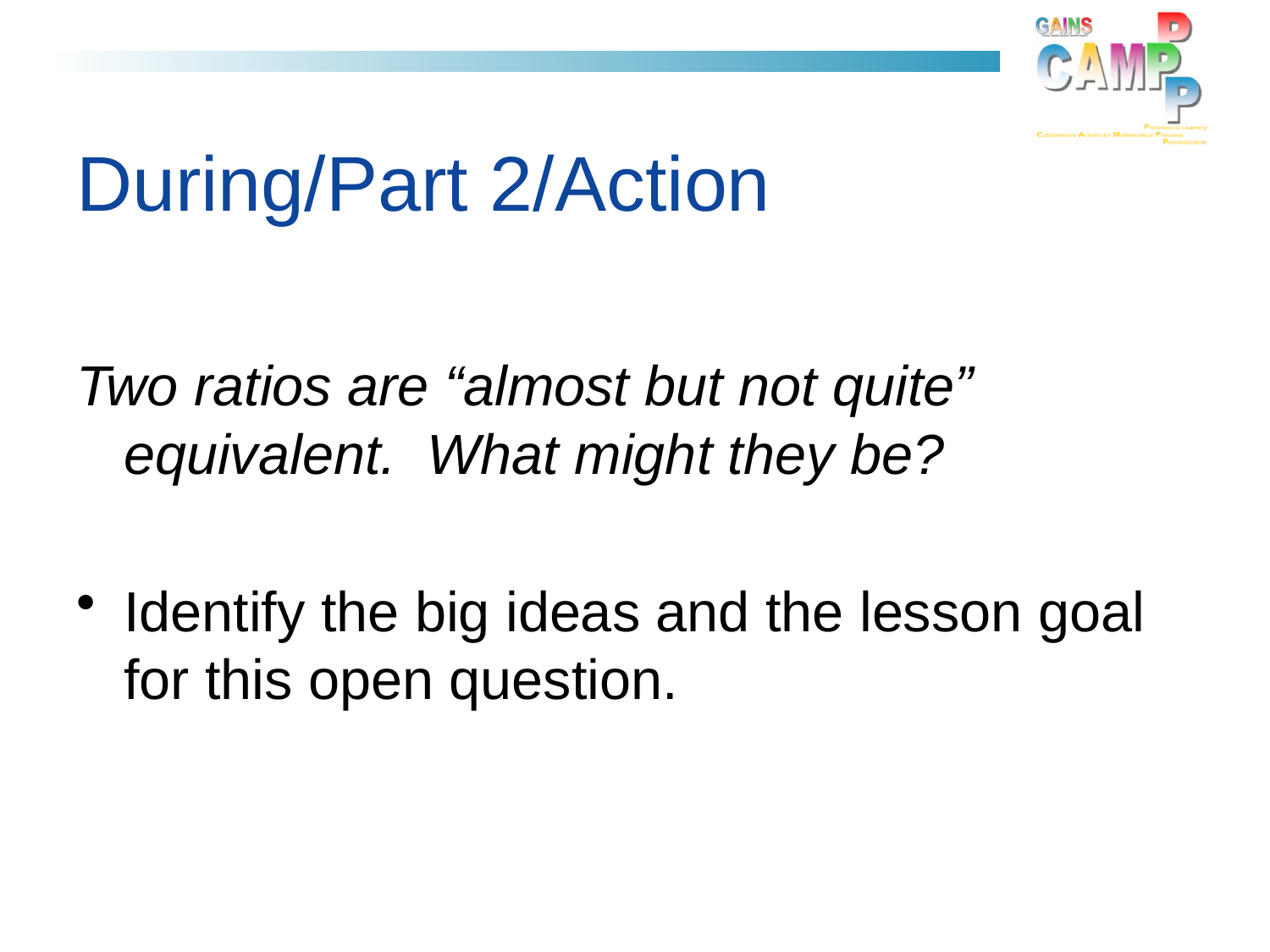

# During/Part 2/Action

Two ratios are “almost but not quite” equivalent.  What might they be?

Identify the big ideas and the lesson goal for this open question.